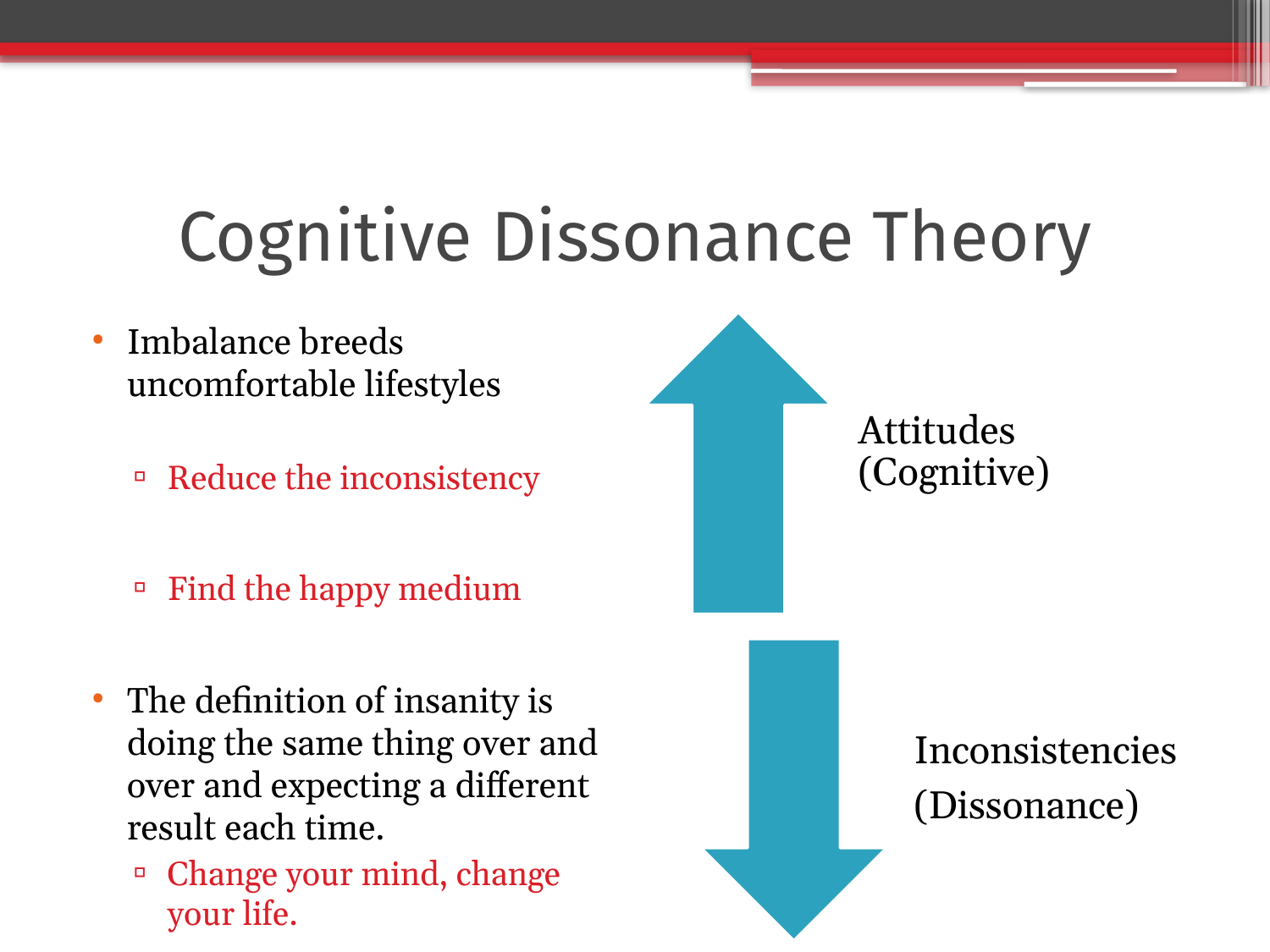

# Cognitive Dissonance Theory
Imbalance breeds uncomfortable lifestyles

Reduce the inconsistency

Find the happy medium

The definition of insanity is doing the same thing over and over and expecting a different result each time.
Change your mind, change your life.

Attitudes (Cognitive)
Inconsistencies
(Dissonance)